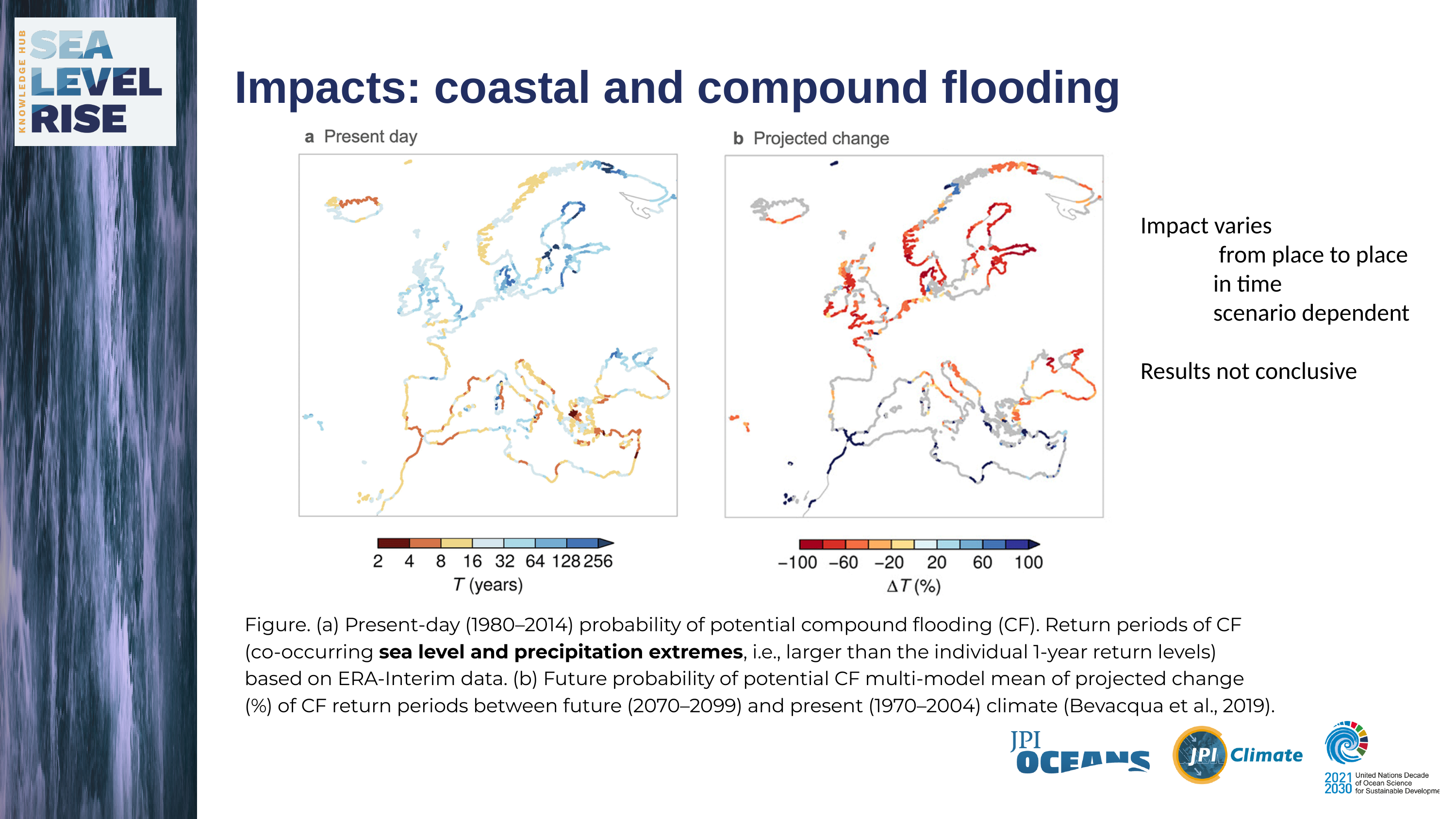

Impacts: coastal and compound flooding

Impact varies
	 from place to place
	in time
	scenario dependent

Results not conclusive
Figure. (a) Present-day (1980–2014) probability of potential compound flooding (CF). Return periods of CF (co-occurring sea level and precipitation extremes, i.e., larger than the individual 1-year return levels) based on ERA-Interim data. (b) Future probability of potential CF multi-model mean of projected change (%) of CF return periods between future (2070–2099) and present (1970–2004) climate (Bevacqua et al., 2019).